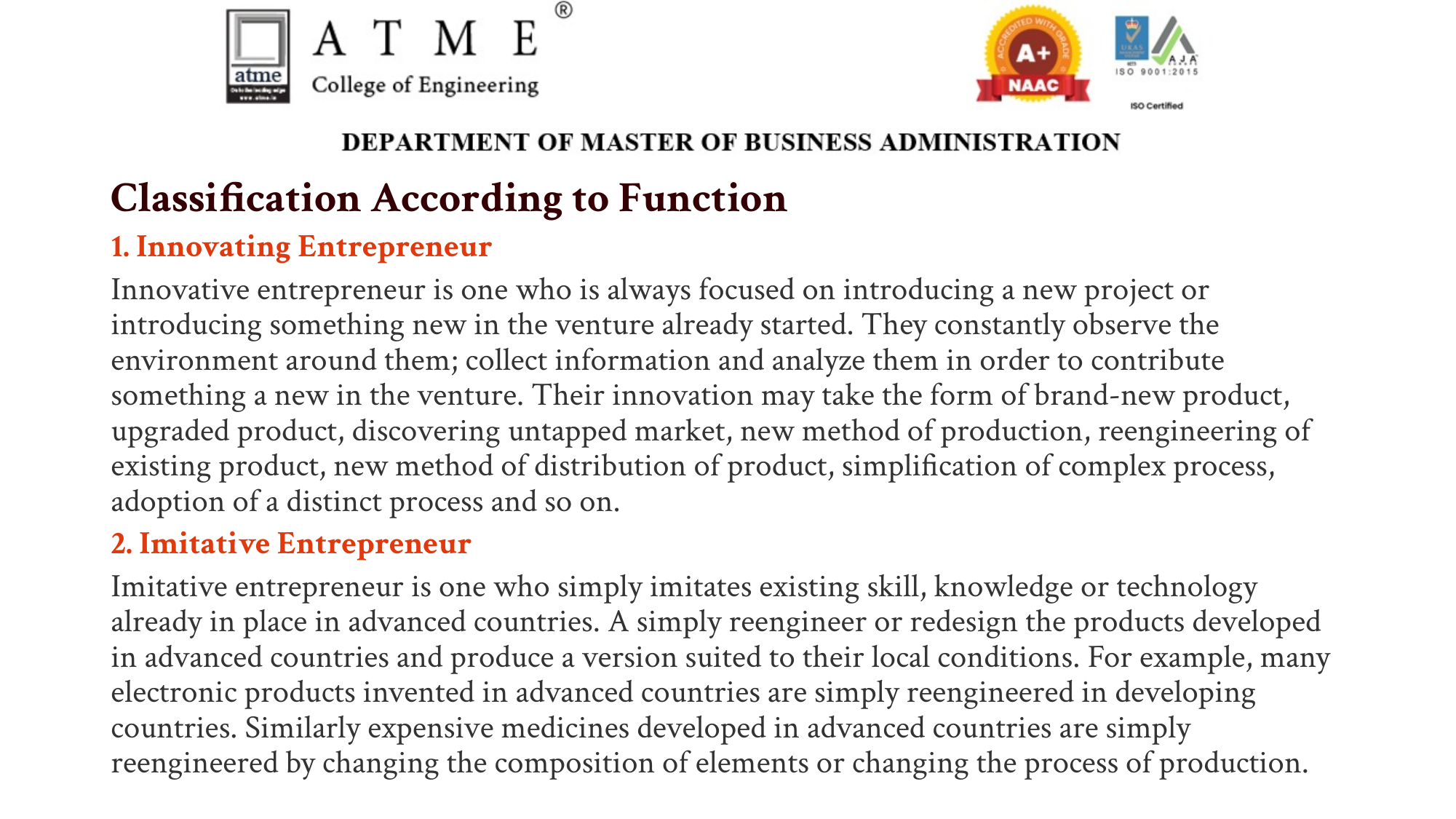

Classification According to Function
1. Innovating Entrepreneur
Innovative entrepreneur is one who is always focused on introducing a new project or introducing something new in the venture already started. They constantly observe the environment around them; collect information and analyze them in order to contribute something a new in the venture. Their innovation may take the form of brand-new product, upgraded product, discovering untapped market, new method of production, reengineering of existing product, new method of distribution of product, simplification of complex process, adoption of a distinct process and so on.
2. Imitative Entrepreneur
Imitative entrepreneur is one who simply imitates existing skill, knowledge or technology already in place in advanced countries. A simply reengineer or redesign the products developed in advanced countries and produce a version suited to their local conditions. For example, many electronic products invented in advanced countries are simply reengineered in developing countries. Similarly expensive medicines developed in advanced countries are simply reengineered by changing the composition of elements or changing the process of production.